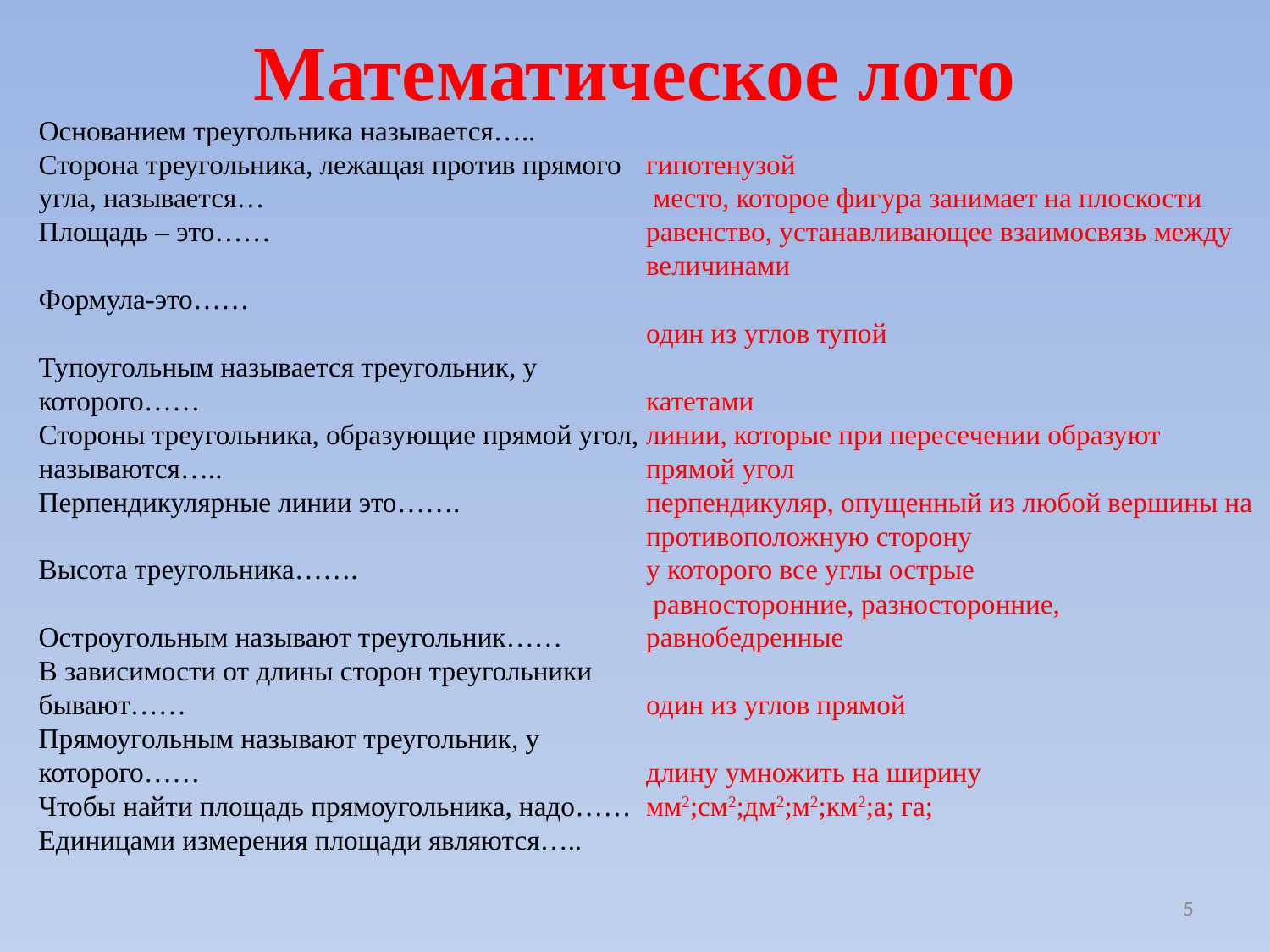

Математическое лото
Основанием треугольника называется…..
Сторона треугольника, лежащая против прямого угла, называется…
Площадь – это……

Формула-это……

Тупоугольным называется треугольник, у которого……
Стороны треугольника, образующие прямой угол, называются…..
Перпендикулярные линии это…….

Высота треугольника…….

Остроугольным называют треугольник……
В зависимости от длины сторон треугольники бывают……
Прямоугольным называют треугольник, у которого……
Чтобы найти площадь прямоугольника, надо……
Единицами измерения площади являются…..

сторона, на которую опущен перпендикуляр

гипотенузой
 место, которое фигура занимает на плоскости
равенство, устанавливающее взаимосвязь между величинами

один из углов тупой

катетами
линии, которые при пересечении образуют прямой угол
перпендикуляр, опущенный из любой вершины на противоположную сторону
у которого все углы острые
 равносторонние, разносторонние, равнобедренные

один из углов прямой

длину умножить на ширину
мм2;см2;дм2;м2;км2;а; га;
5